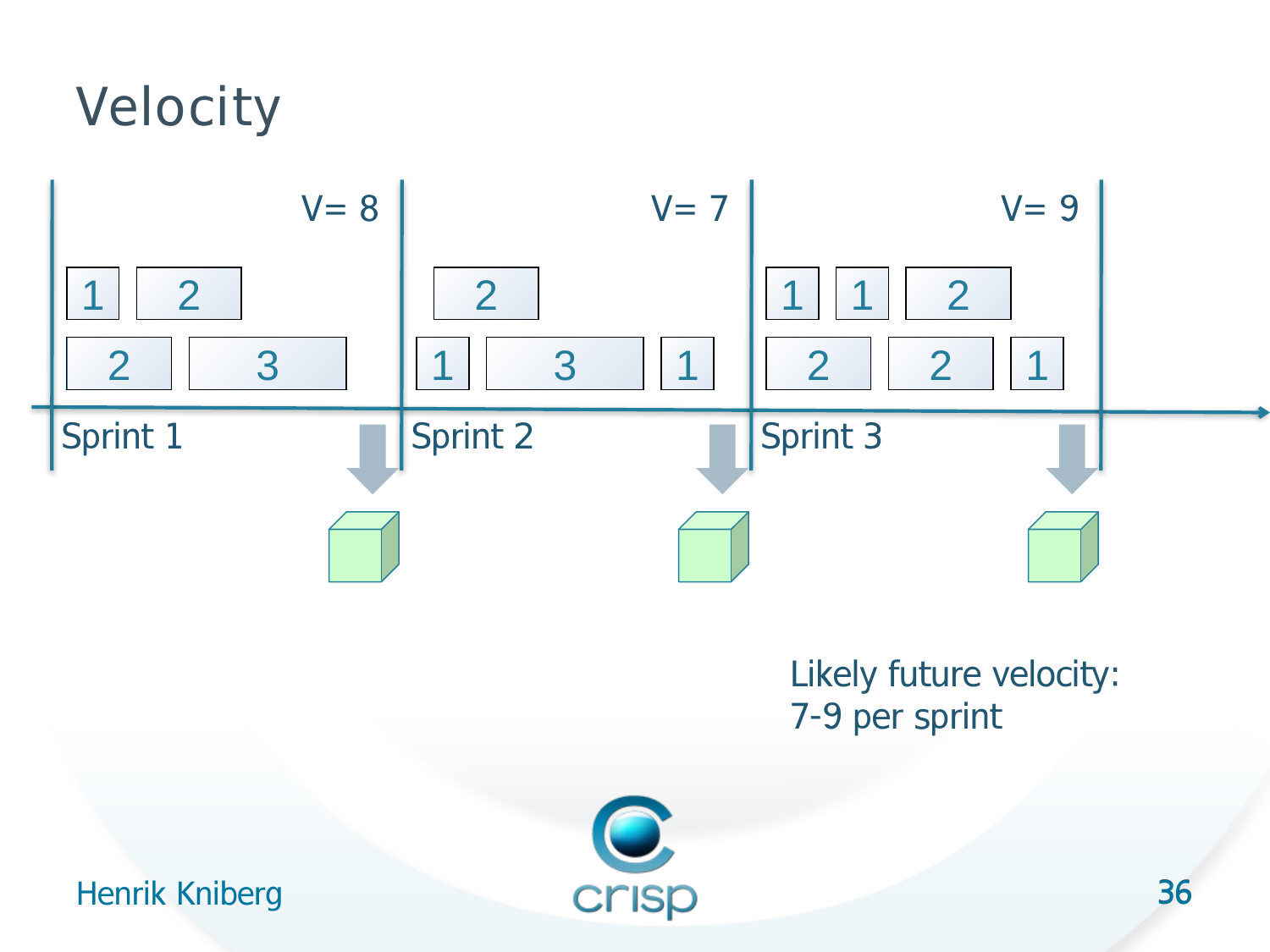

# Velocity
V= 8
V= 7
V= 9
1
2
2
1
1
2
2
3
1
3
1
2
2
1
Sprint 1
Sprint 2
Sprint 3

Likely future velocity:
7-9 per sprint
36
Henrik Kniberg